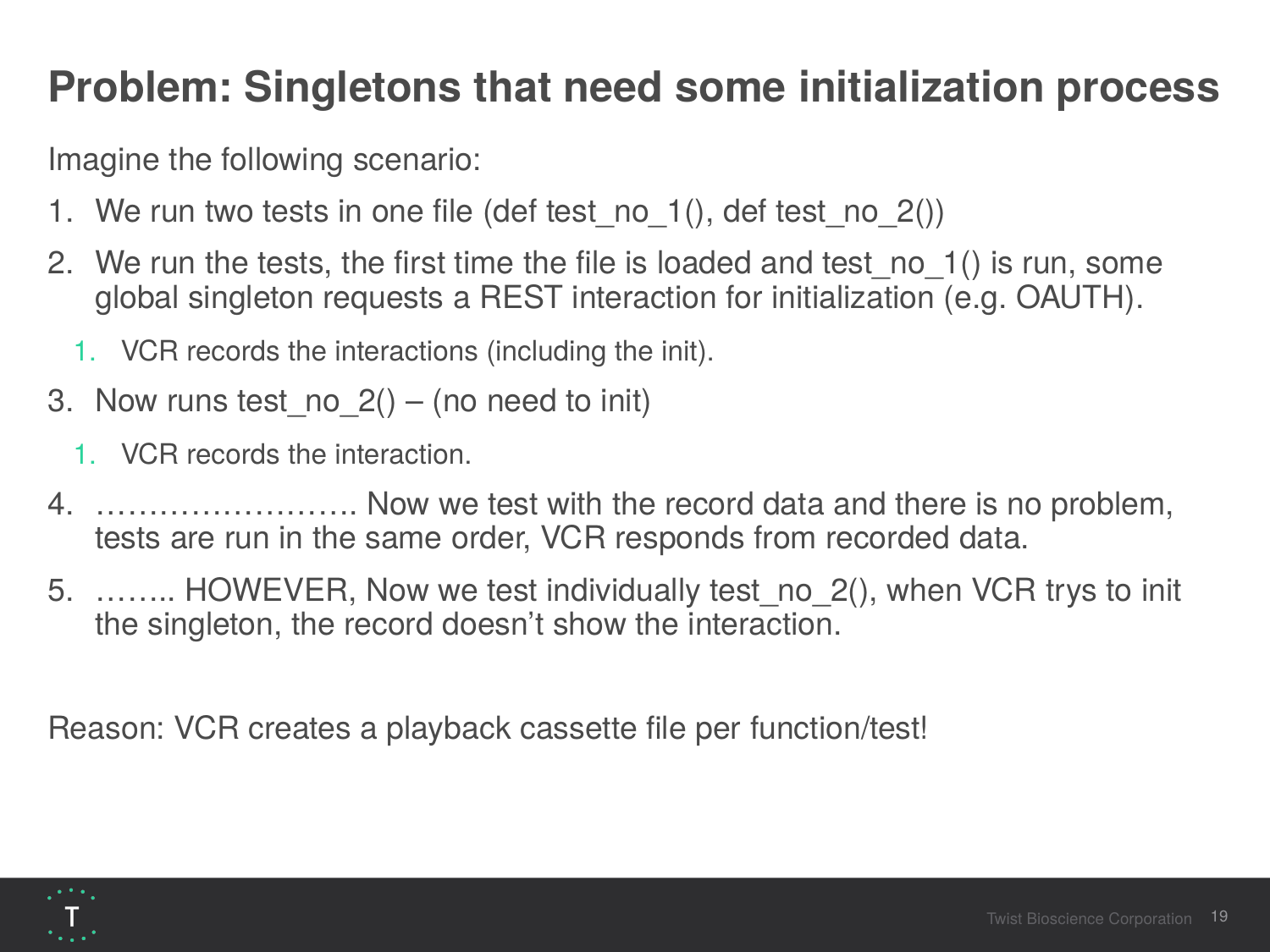

# Problem: Singletons that need some initialization process
Imagine the following scenario:
We run two tests in one file (def test_no_1(), def test_no_2())
We run the tests, the first time the file is loaded and test_no_1() is run, some global singleton requests a REST interaction for initialization (e.g. OAUTH).
VCR records the interactions (including the init).
Now runs test_no_2() – (no need to init)
VCR records the interaction.
……………………. Now we test with the record data and there is no problem, tests are run in the same order, VCR responds from recorded data.
…….. HOWEVER, Now we test individually test_no_2(), when VCR trys to init the singleton, the record doesn’t show the interaction.

Reason: VCR creates a playback cassette file per function/test!